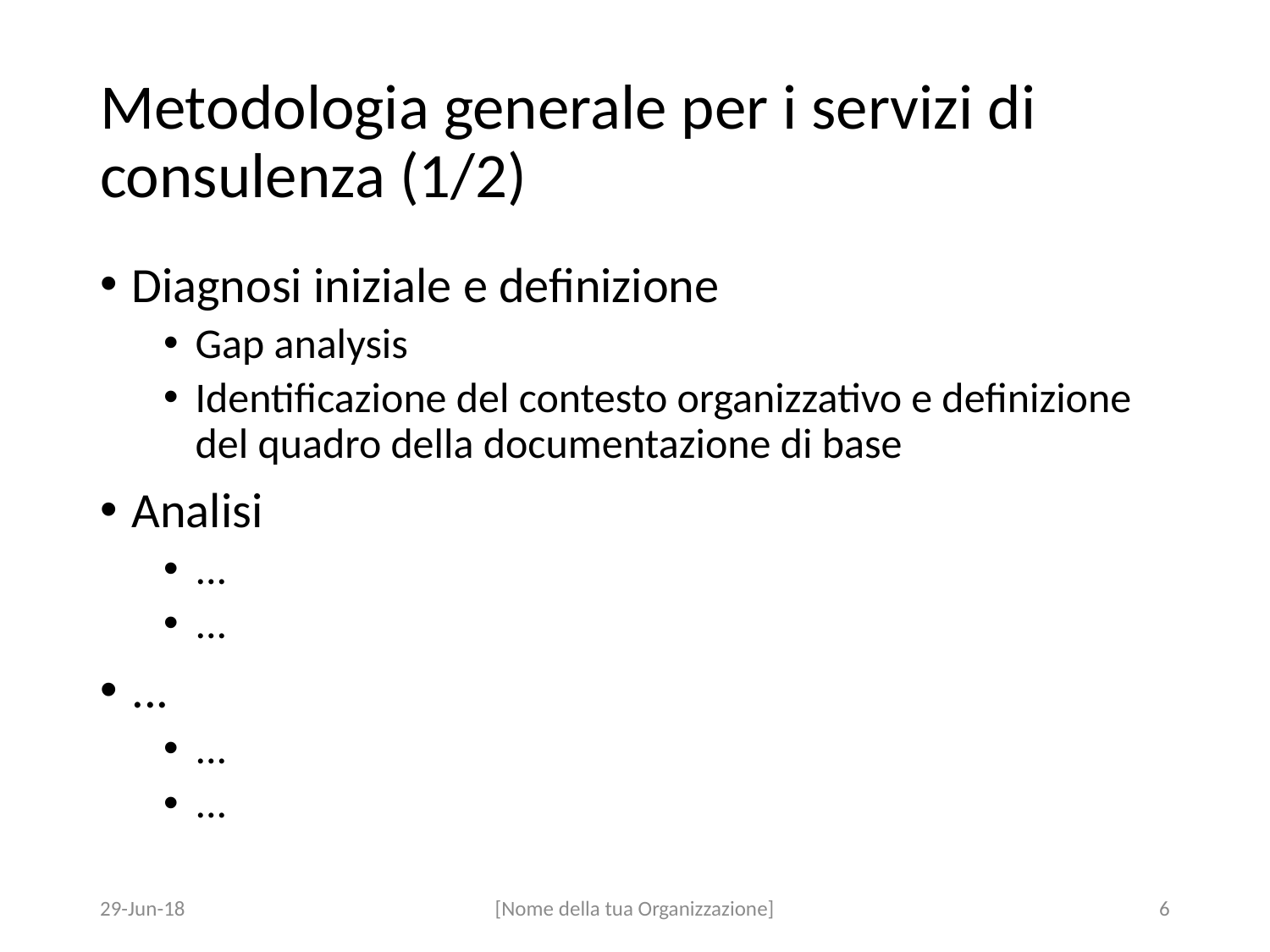

# Metodologia generale per i servizi di consulenza (1/2)
Diagnosi iniziale e definizione
Gap analysis
Identificazione del contesto organizzativo e definizione del quadro della documentazione di base
Analisi
...
...
...
...
...
29-Jun-18
[Nome della tua Organizzazione]
6